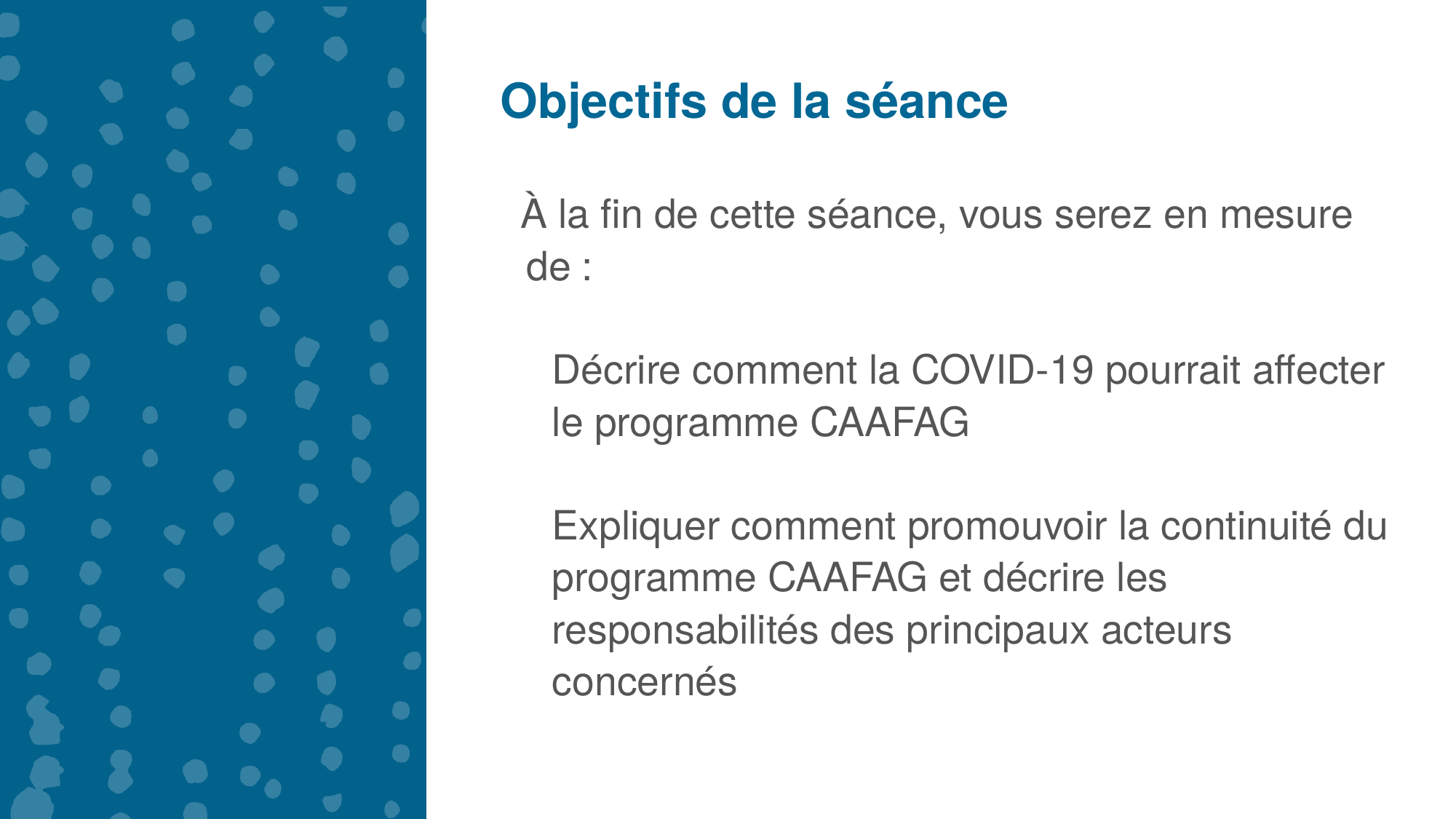

Objectifs de la séance
À la fin de cette séance, vous serez en mesure de :

Décrire comment la COVID-19 pourrait affecter le programme CAAFAG

Expliquer comment promouvoir la continuité du programme CAAFAG et décrire les responsabilités des principaux acteurs concernés